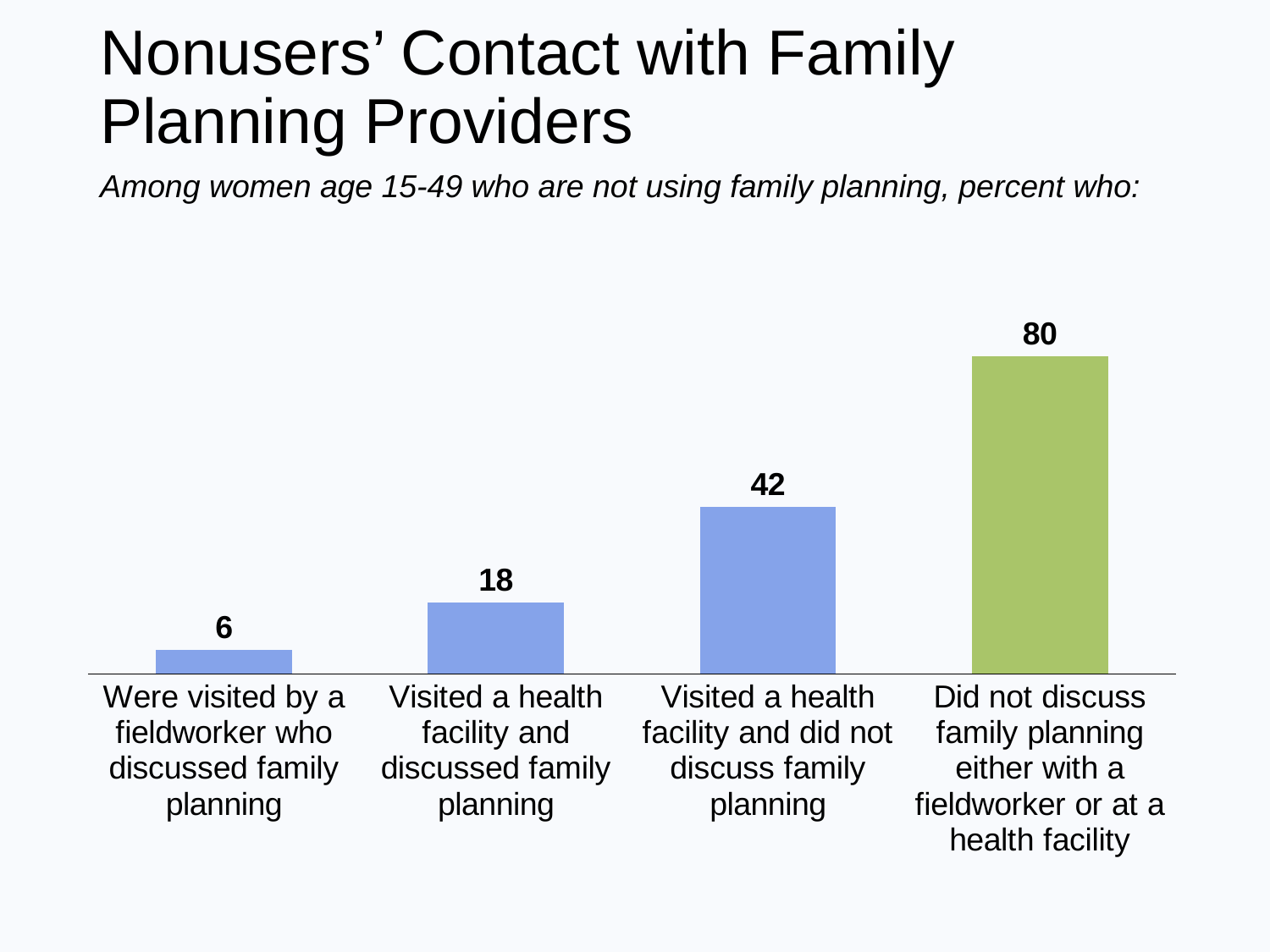

# Nonusers’ Contact with Family Planning Providers
Among women age 15-49 who are not using family planning, percent who:

### Chart

| Category | Were visited by a fieldworker who discussed family planning |
|---|---|
| Were visited by a fieldworker who discussed family planning | 6.0 |
| Visited a health facility and discussed family planning | 18.0 |
| Visited a health facility and did not discuss family planning | 42.0 |
| Did not discuss family planning either with a fieldworker or at a health facility | 80.0 |